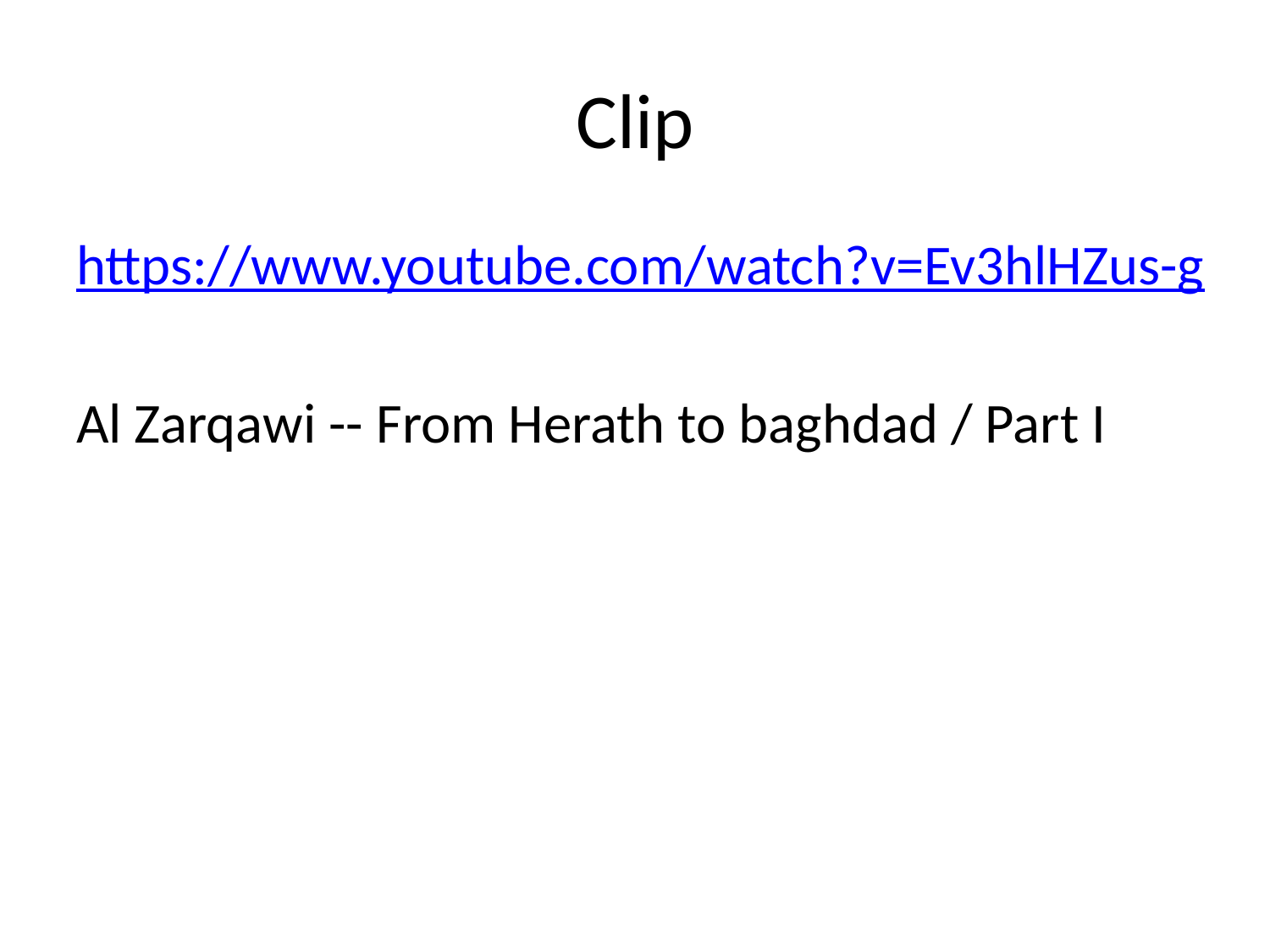

# Clip
https://www.youtube.com/watch?v=Ev3hlHZus-g

Al Zarqawi -- From Herath to baghdad / Part I